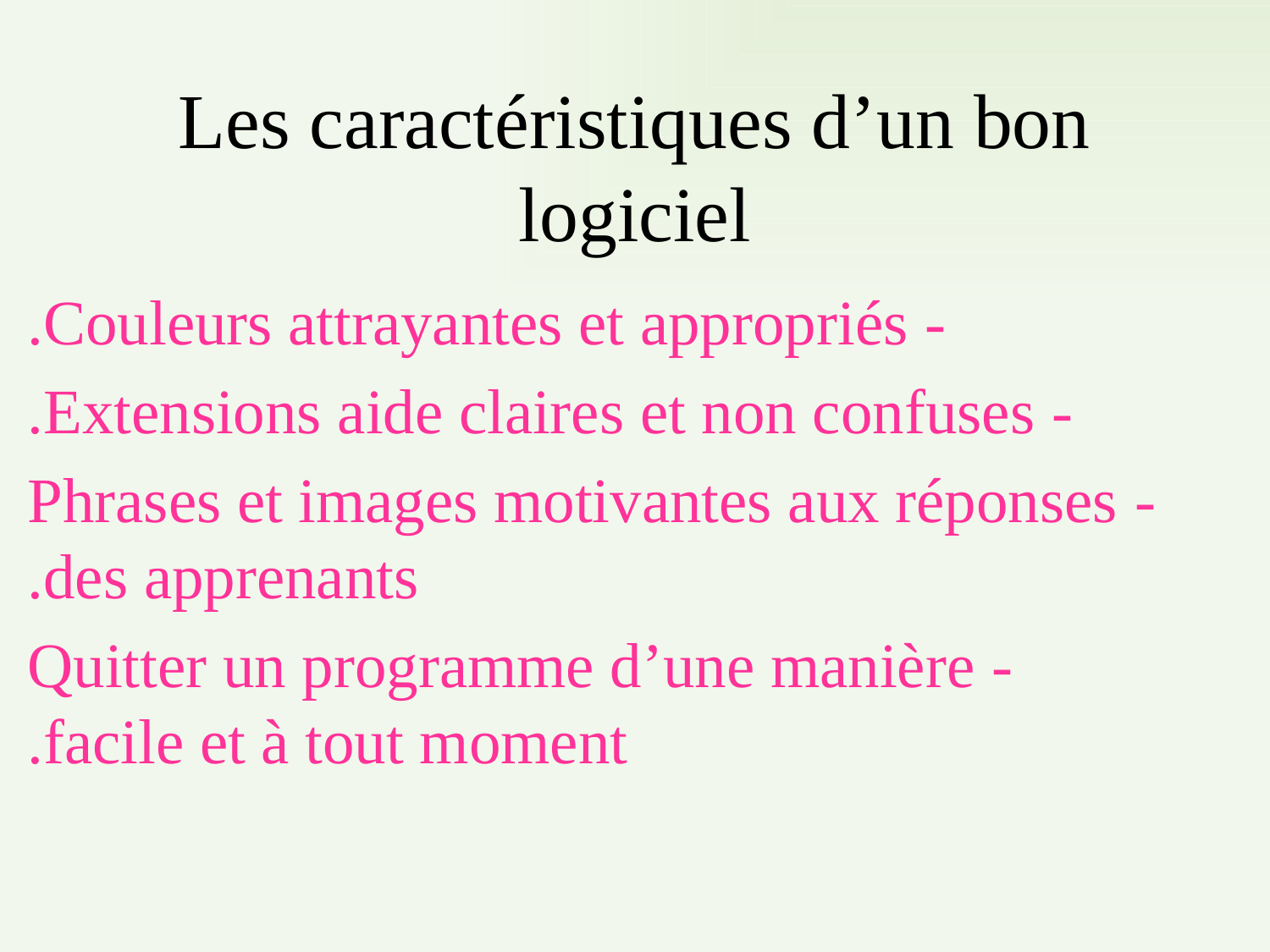

# Les caractéristiques d’un bon logiciel
- Couleurs attrayantes et appropriés.
- Extensions aide claires et non confuses.
- Phrases et images motivantes aux réponses des apprenants.
- Quitter un programme d’une manière facile et à tout moment.